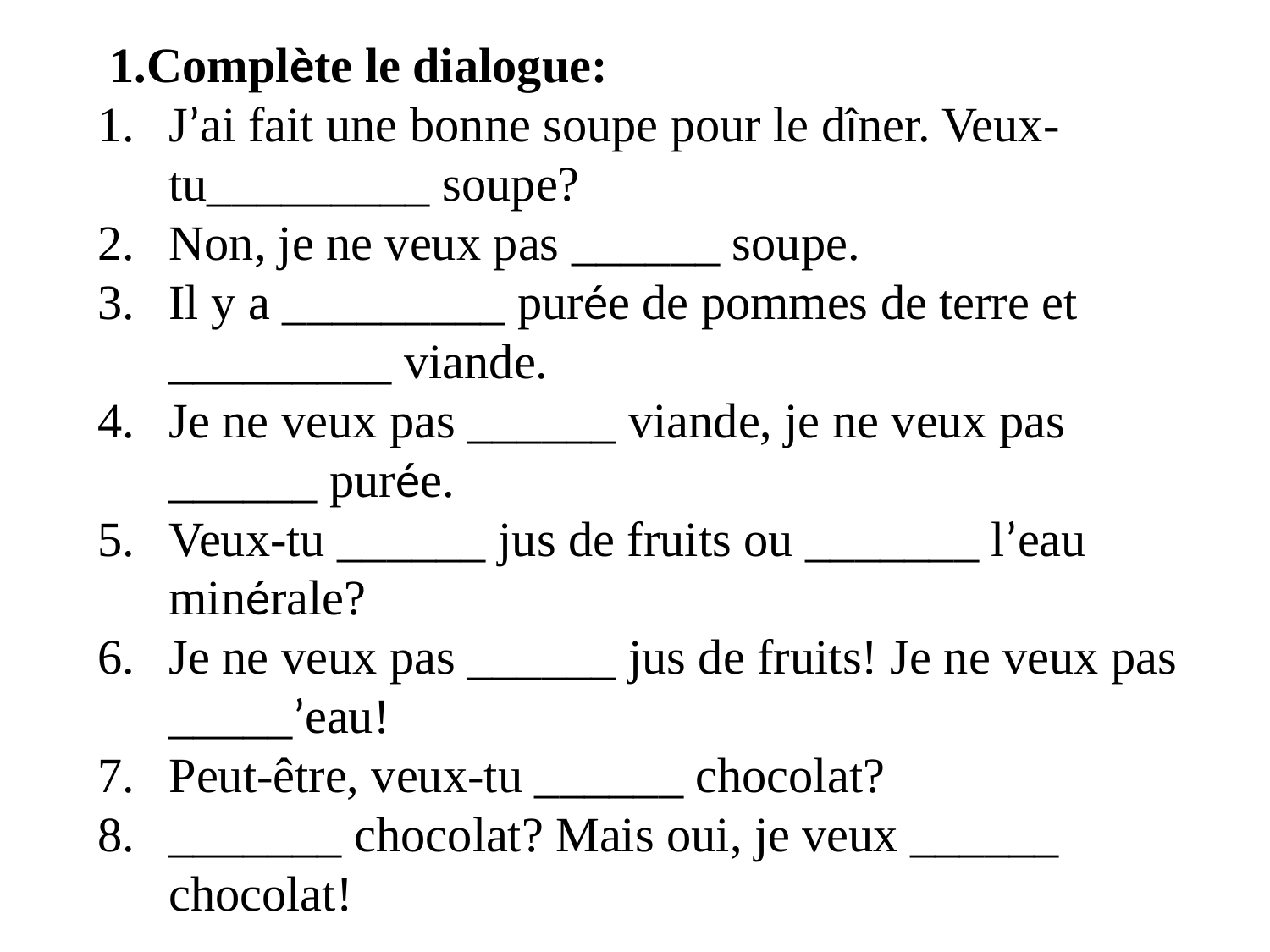

1.Complète le dialogue:
J’ai fait une bonne soupe pour le dîner. Veux-tu_________ soupe?
Non, je ne veux pas ______ soupe.
Il y a _________ purée de pommes de terre et _________ viande.
Je ne veux pas ______ viande, je ne veux pas ______ purée.
Veux-tu ______ jus de fruits ou _______ l’eau minérale?
Je ne veux pas ______ jus de fruits! Je ne veux pas _____’eau!
Peut-être, veux-tu ______ chocolat?
_______ chocolat? Mais oui, je veux ______ chocolat!